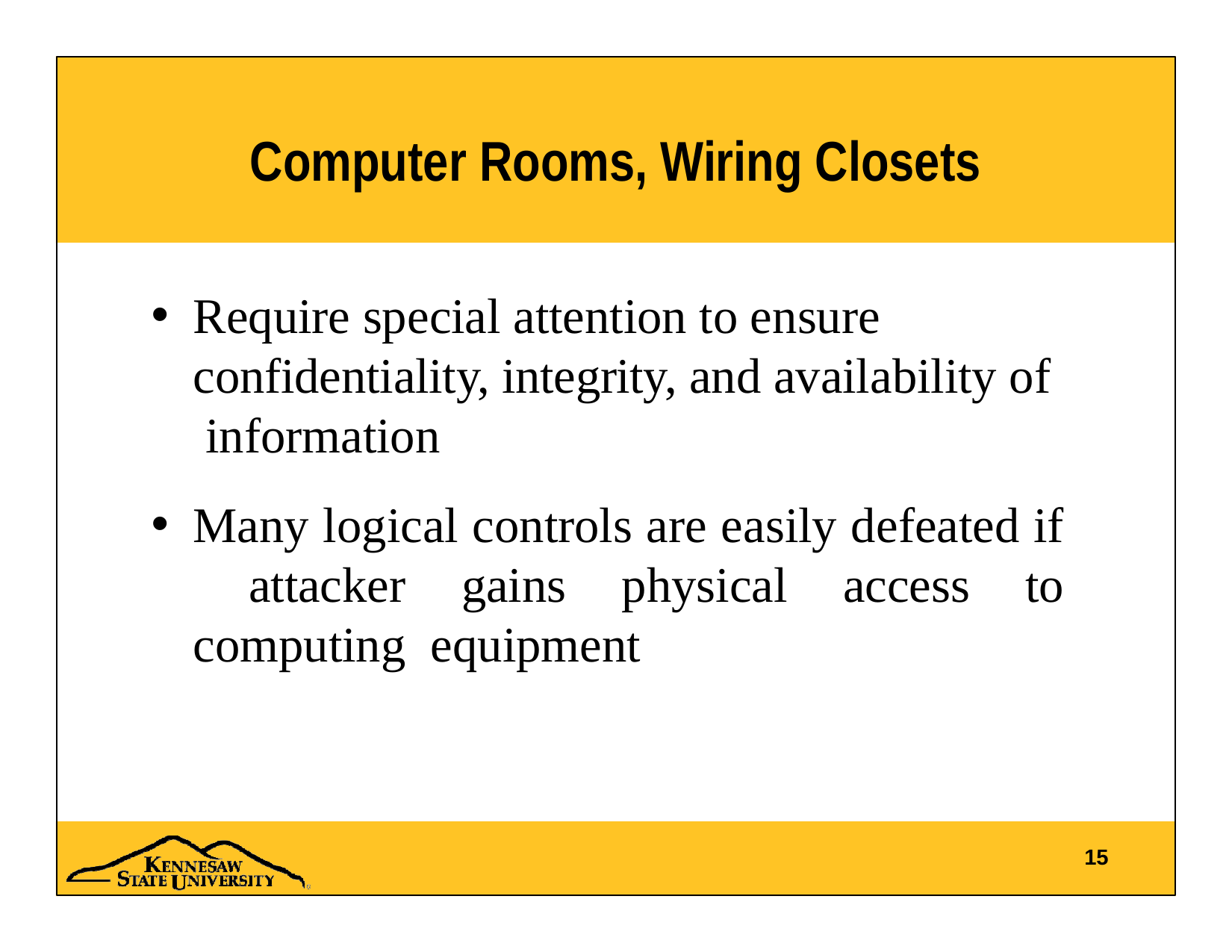

# Computer Rooms, Wiring Closets
Require special attention to ensure  confidentiality, integrity, and availability of  information
Many logical controls are easily defeated if  attacker gains physical access to computing  equipment

15